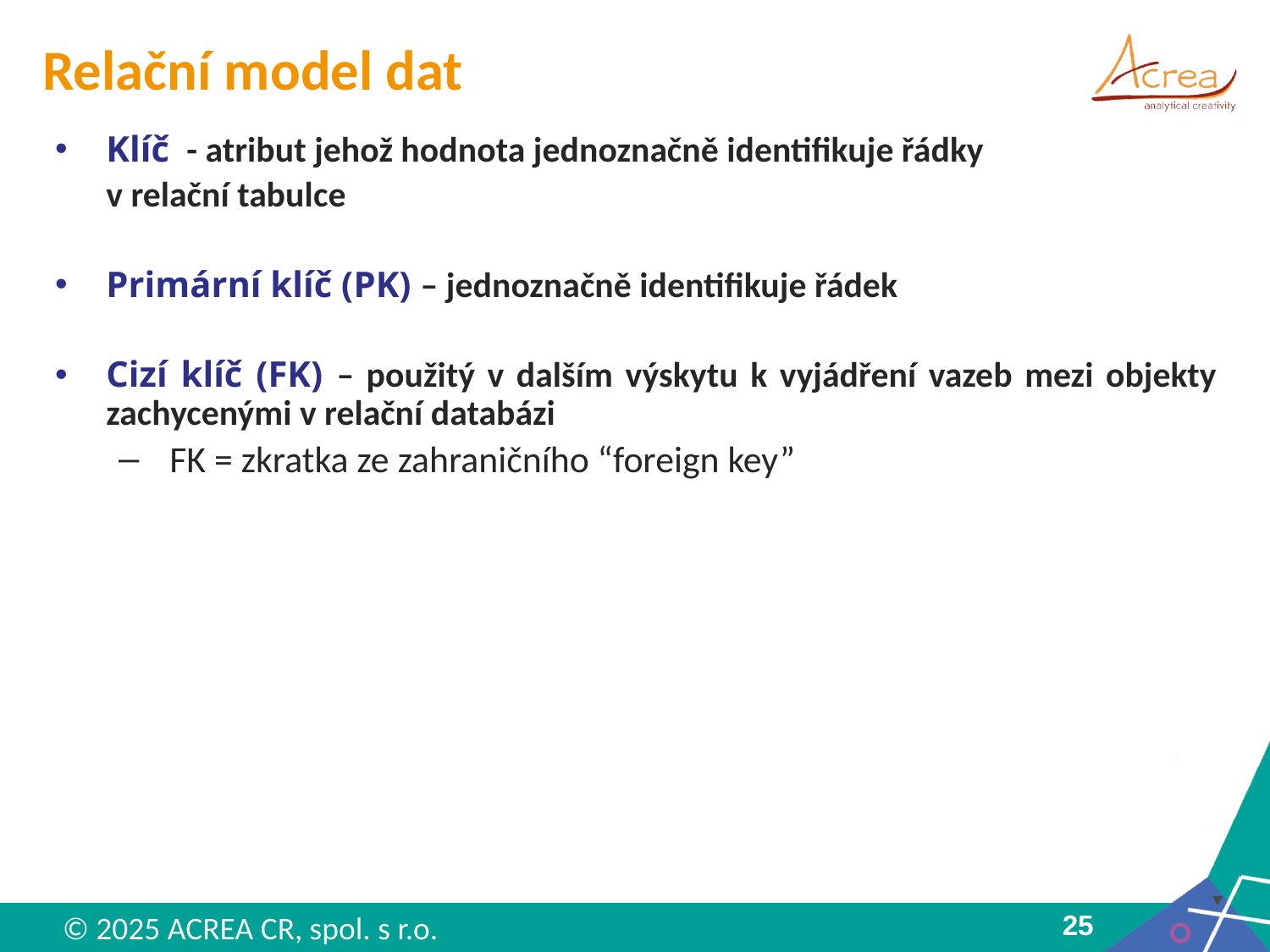

# Relační model dat
Klíč  - atribut jehož hodnota jednoznačně identifikuje řádky
v relační tabulce

Primární klíč (PK) – jednoznačně identifikuje řádek

Cizí klíč (FK) – použitý v dalším výskytu k vyjádření vazeb mezi objekty zachycenými v relační databázi
FK = zkratka ze zahraničního “foreign key”

25